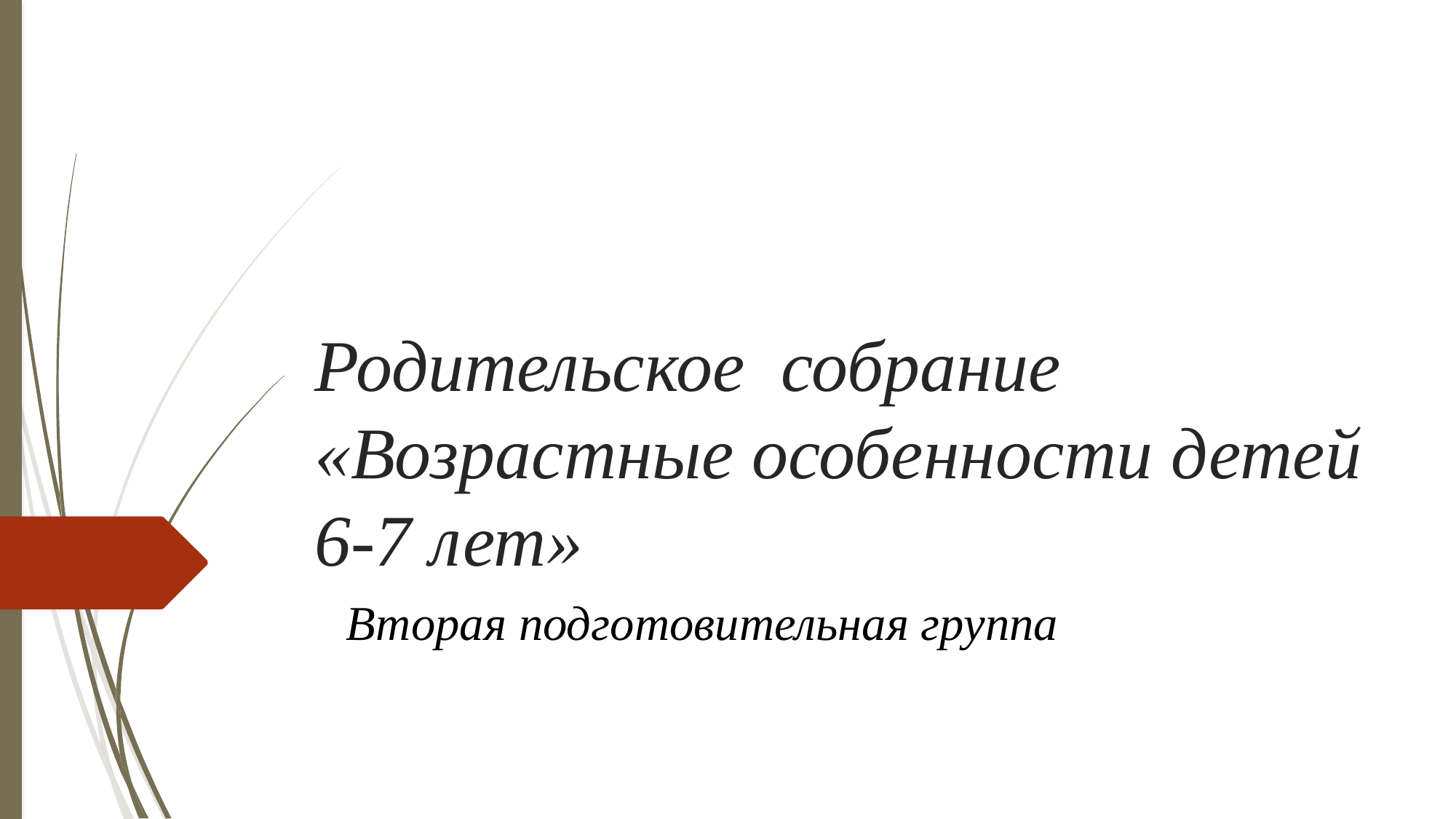

# Родительское  собрание «Возрастные особенности детей 6-7 лет»
Вторая подготовительная группа